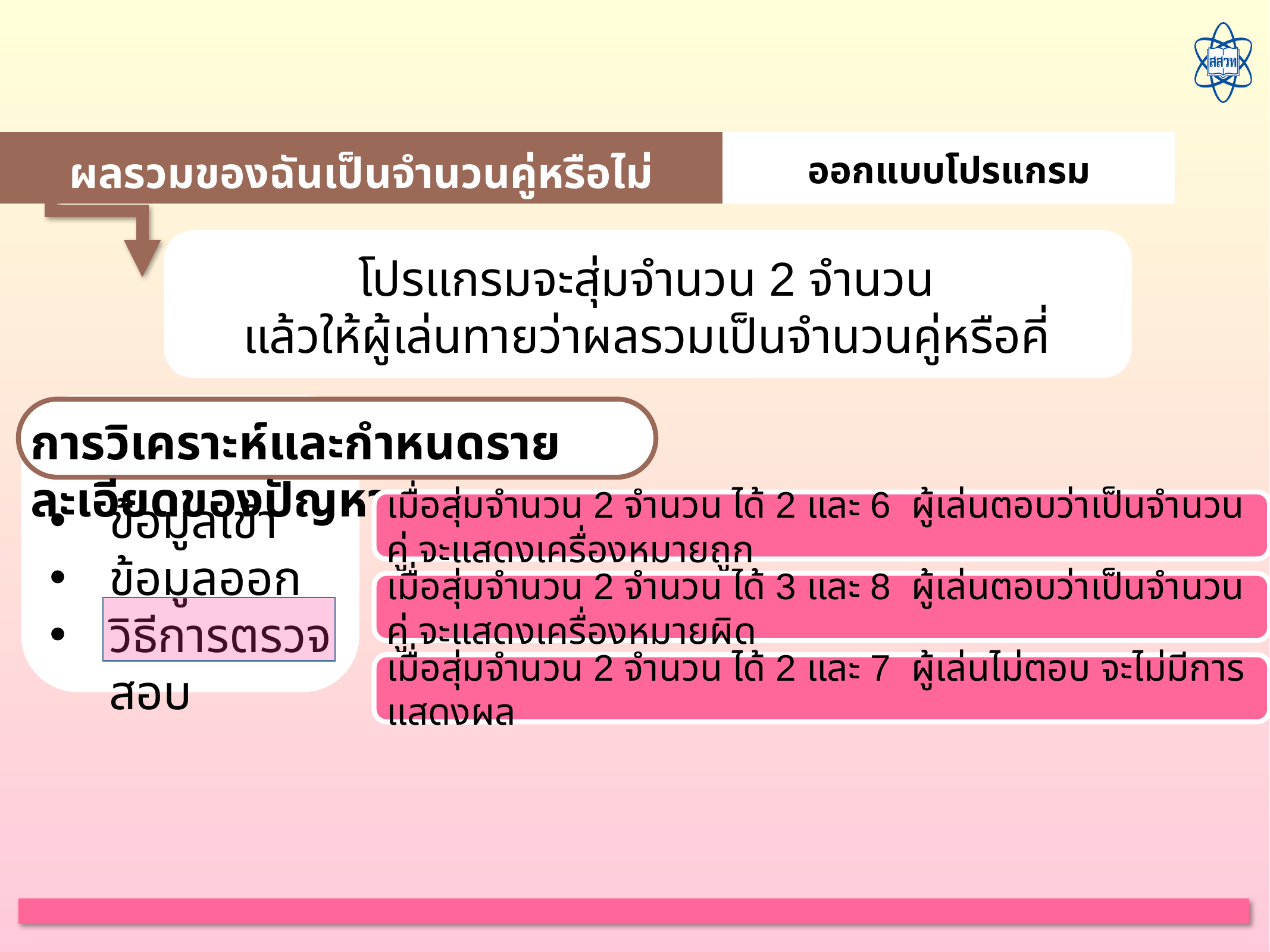

ผลรวมของฉันเป็นจำนวนคู่หรือไม่

ออกแบบโปรแกรม

โปรแกรมจะสุ่มจำนวน 2 จำนวน
แล้วให้ผู้เล่นทายว่าผลรวมเป็นจำนวนคู่หรือคี่

ข้อมูลเข้า
ข้อมูลออก
วิธีการตรวจสอบ

การวิเคราะห์และกำหนดรายละเอียดของปัญหา
เมื่อสุ่มจำนวน 2 จำนวน ได้ 2 และ 6  ผู้เล่นตอบว่าเป็นจำนวนคู่ จะแสดงเครื่องหมายถูก
เมื่อสุ่มจำนวน 2 จำนวน ได้ 3 และ 8  ผู้เล่นตอบว่าเป็นจำนวนคู่ จะแสดงเครื่องหมายผิด

เมื่อสุ่มจำนวน 2 จำนวน ได้ 2 และ 7  ผู้เล่นไม่ตอบ จะไม่มีการแสดงผล